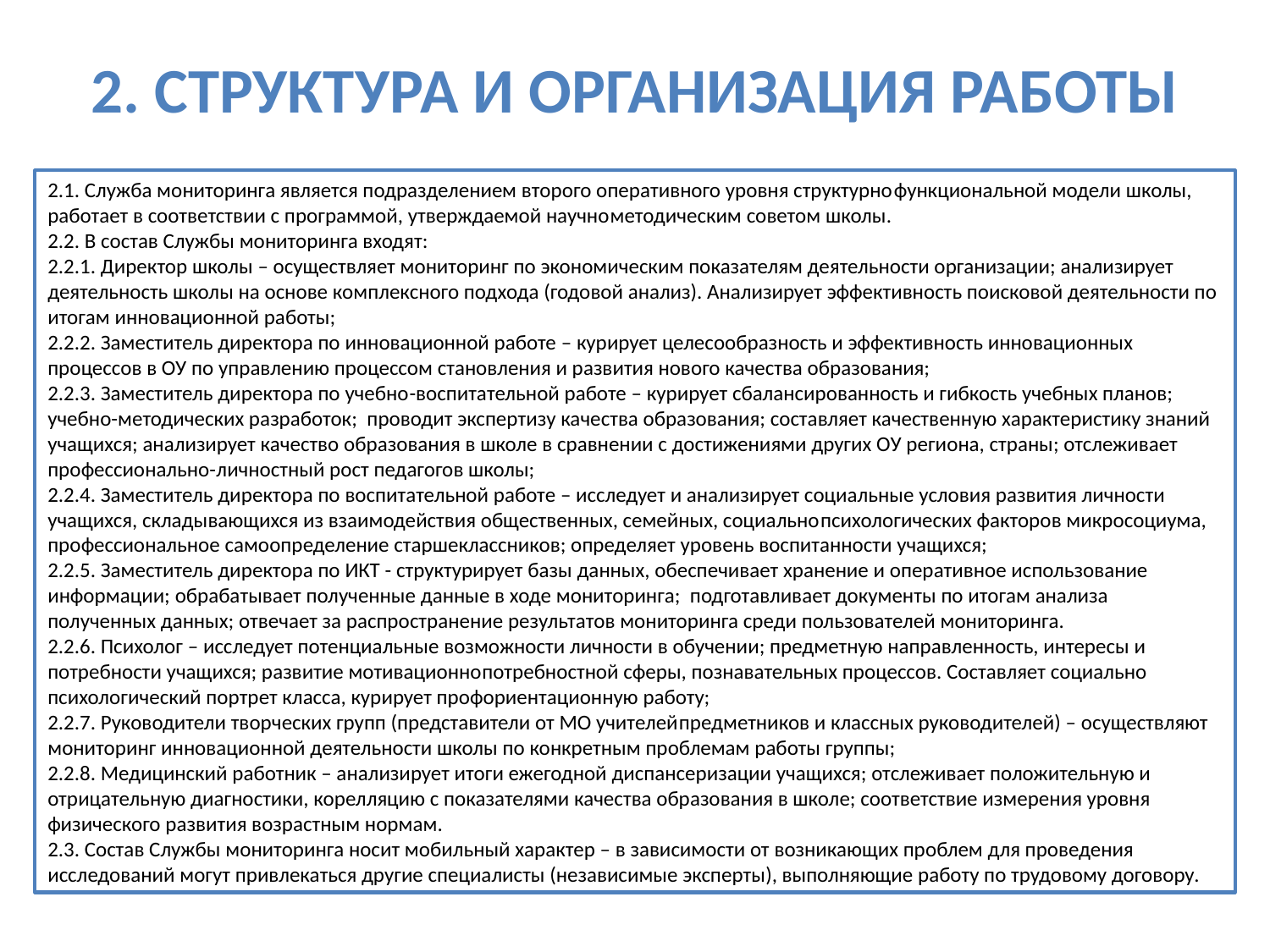

2. Структура и организация работы
2.1. Служба мониторинга является подразделением второго оперативного уровня структурно­функциональной модели школы, работает в соответствии с программой, утверждаемой научно­методическим советом школы.
2.2. В состав Службы мониторинга входят:
2.2.1. Директор школы – осуществляет мониторинг по экономическим показателям деятельности организации; анализирует деятельность школы на основе комплексного подхода (годовой анализ). Анализирует эффективность поисковой деятельности по итогам инновационной работы;
2.2.2. Заместитель директора по инновационной работе – курирует целесообразность и эффективность инновационных процессов в ОУ по управлению процессом становления и развития нового качества образования;
2.2.3. Заместитель директора по учебно­-воспитательной работе – курирует сбалансированность и гибкость учебных планов;  учебно-­методических разработок;  проводит экспертизу качества образования; составляет качественную характеристику знаний учащихся; анализирует качество образования в школе в сравнении с достижениями других ОУ региона, страны; отслеживает профессионально-­личностный рост педагогов школы;
2.2.4. Заместитель директора по воспитательной работе – исследует и анализирует социальные условия развития личности учащихся, складывающихся из взаимодействия общественных, семейных, социально­психологических факторов микросоциума, профессиональное самоопределение старшеклассников; определяет уровень воспитанности учащихся;
2.2.5. Заместитель директора по ИКТ - структурирует базы данных, обеспечивает хранение и оперативное использование информации; обрабатывает полученные данные в ходе мониторинга;  подготавливает документы по итогам анализа полученных данных; отвечает за распространение результатов мониторинга среди пользователей мониторинга.
2.2.6. Психолог – исследует потенциальные возможности личности в обучении; предметную направленность, интересы и потребности учащихся; развитие мотивационно­потребностной сферы, познавательных процессов. Составляет социально­психологический портрет класса, курирует профориентационную работу;
2.2.7. Руководители творческих групп (представители от МО учителей­предметников и классных руководителей) – осуществляют мониторинг инновационной деятельности школы по конкретным проблемам работы группы;
2.2.8. Медицинский работник – анализирует итоги ежегодной диспансеризации учащихся; отслеживает положительную и отрицательную диагностики, корелляцию с показателями качества образования в школе; соответствие измерения уровня физического развития возрастным нормам.
2.3. Состав Службы мониторинга носит мобильный характер – в зависимости от возникающих проблем для проведения исследований могут привлекаться другие специалисты (независимые эксперты), выполняющие работу по трудовому договору.